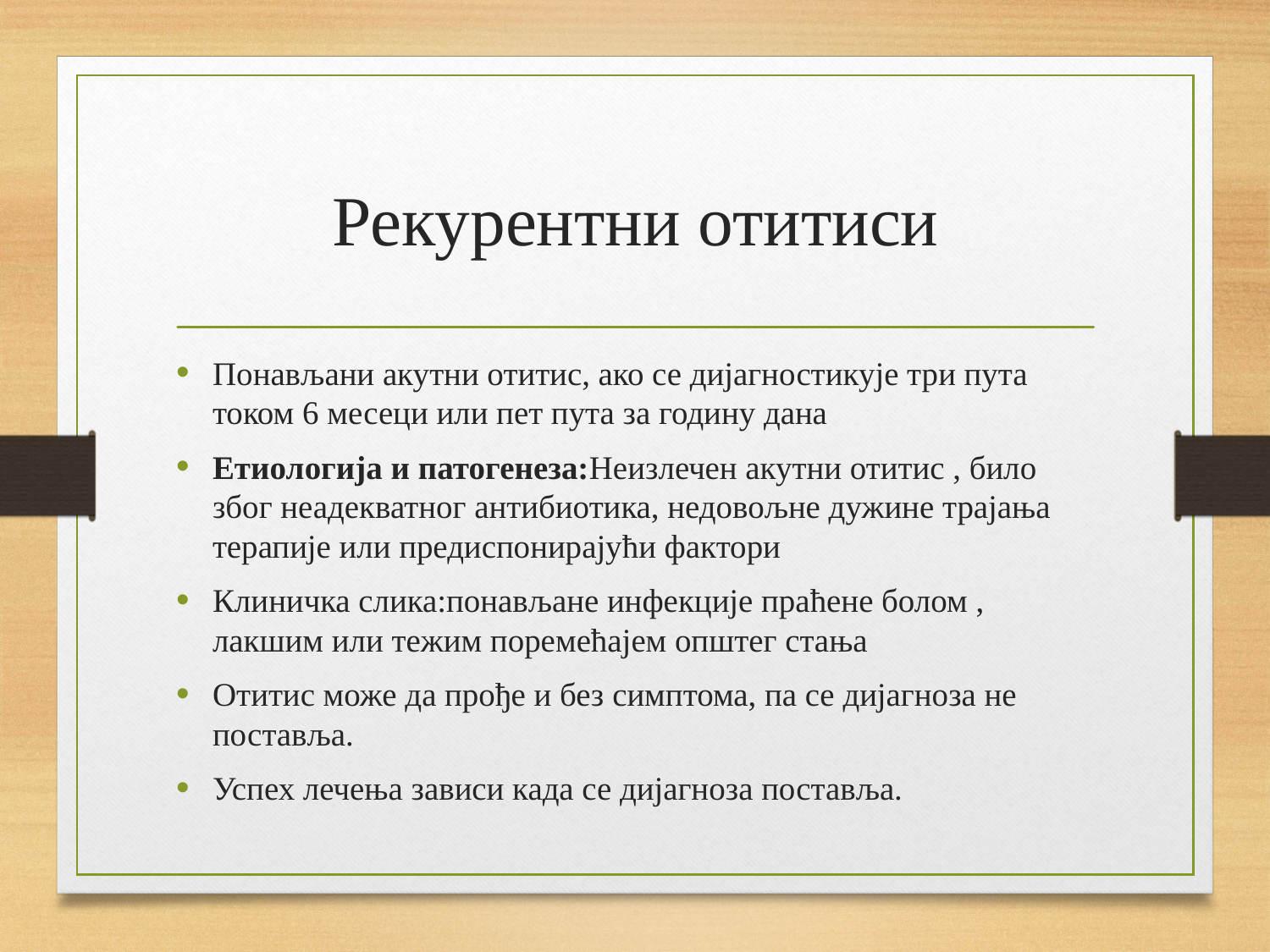

# Рекурентни отитиси
Понављани акутни отитис, ако се дијагностикује три пута током 6 месеци или пет пута за годину дана
Етиологија и патогенеза:Неизлечен акутни отитис , било због неадекватног антибиотика, недовољне дужине трајања терапије или предиспонирајући фактори
Клиничка слика:понављане инфекције праћене болом ,  лакшим или тежим поремећајем општег стања
Отитис може да прође и без симптома, па се дијагноза не поставља.
Успех лечења зависи када се дијагноза поставља.